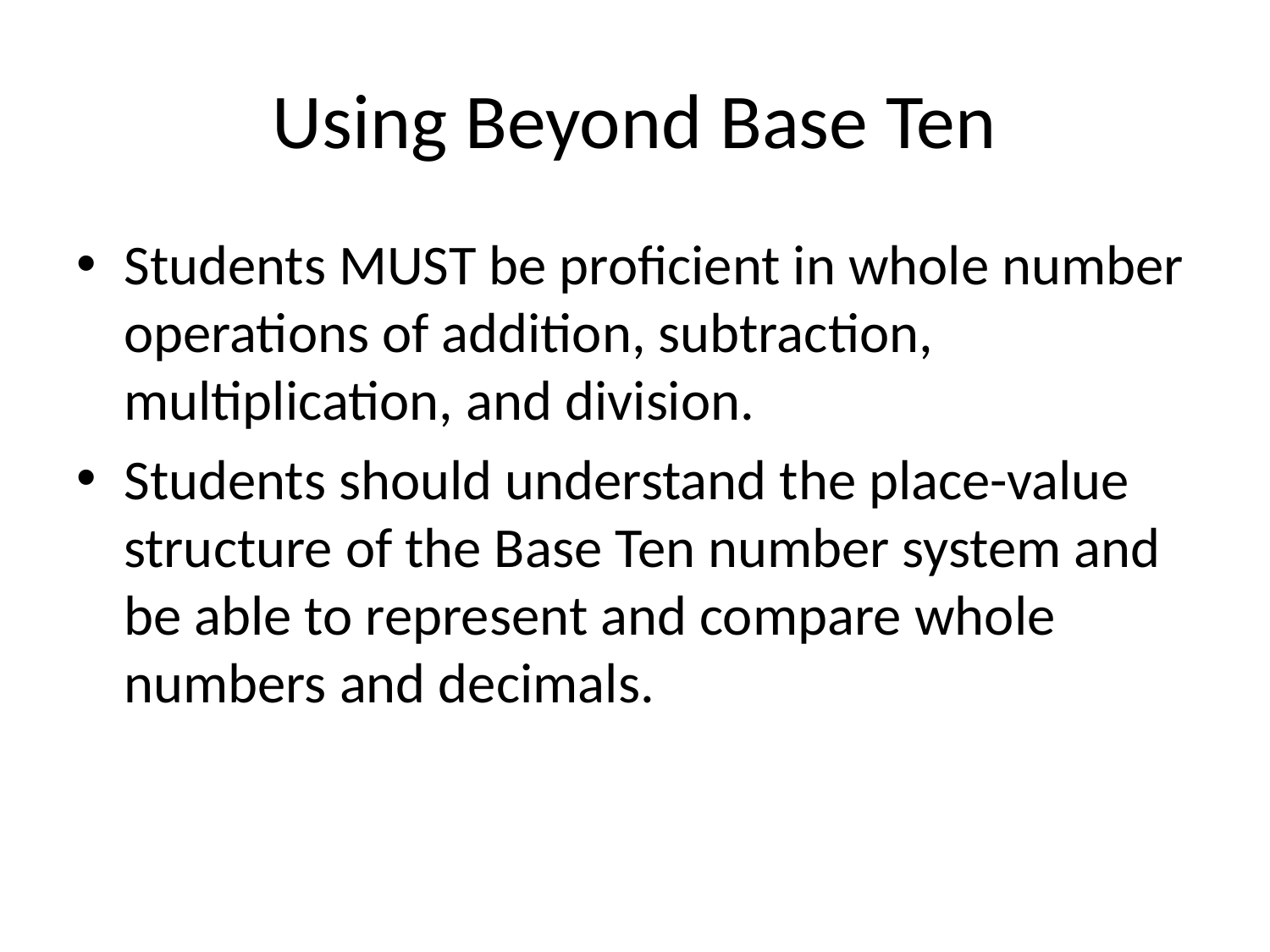

# Using Beyond Base Ten
Students MUST be proficient in whole number operations of addition, subtraction, multiplication, and division.
Students should understand the place-value structure of the Base Ten number system and be able to represent and compare whole numbers and decimals.